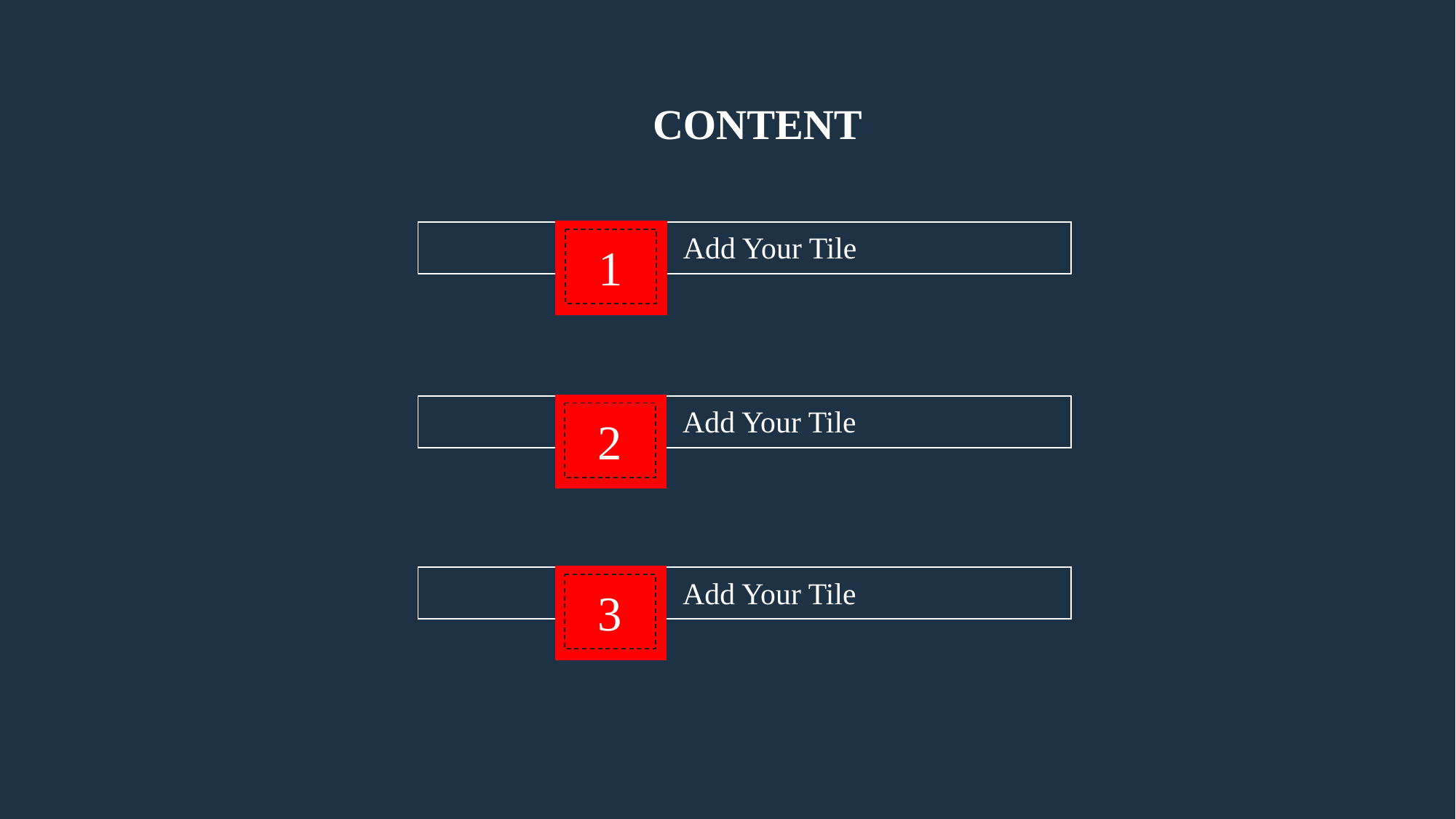

CONTENT

1

Add Your Tile

2

Add Your Tile

3

Add Your Tile